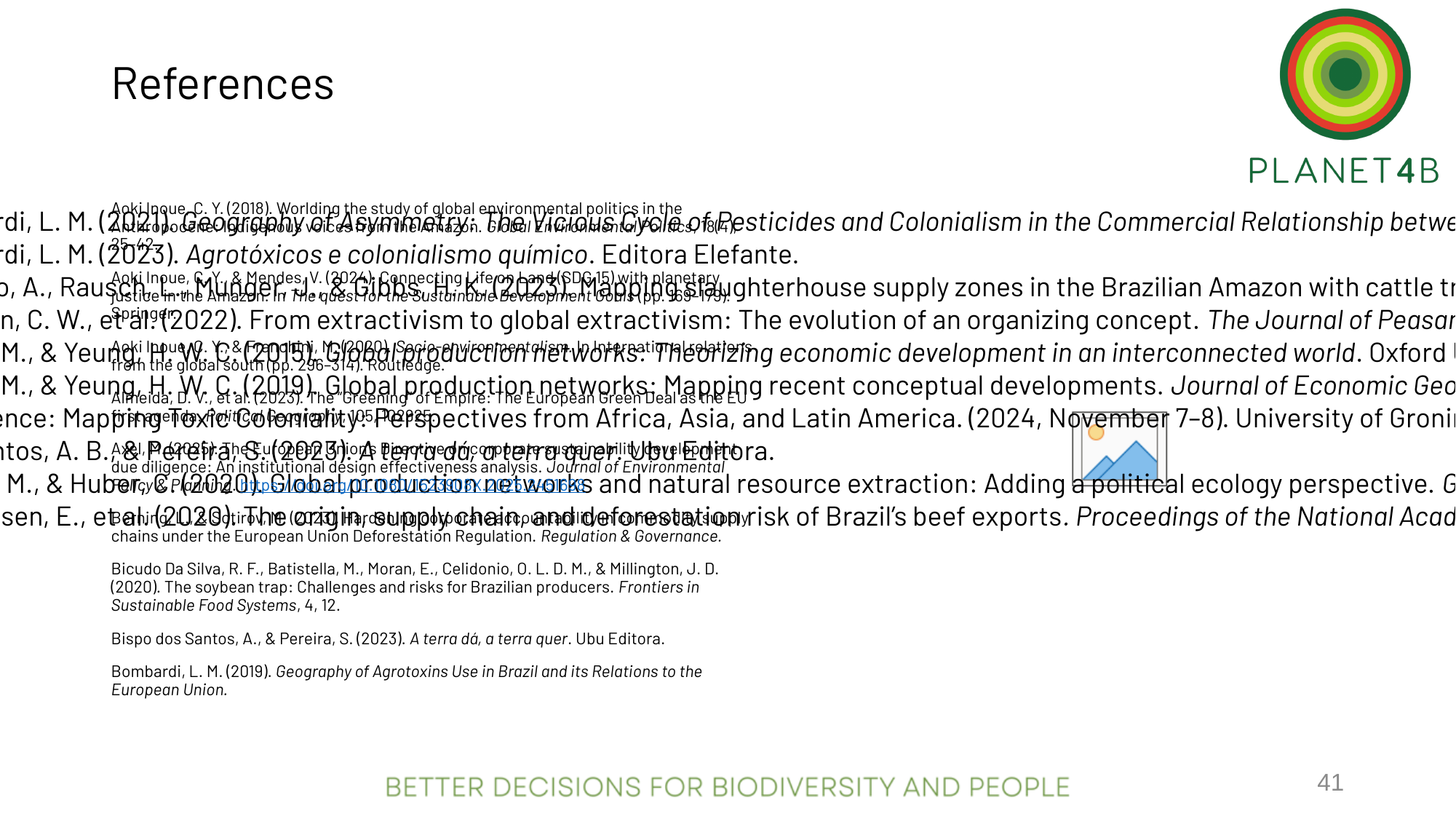

# References
Aoki Inoue, C. Y. (2018). Worlding the study of global environmental politics in the Anthropocene: Indigenous voices from the Amazon. Global Environmental Politics, 18(4), 25–42.
Aoki Inoue, C. Y., & Mendes, V. (2024). Connecting Life on Land (SDG 15) with planetary justice in the Amazon. In The quest for the Sustainable Development Goals (pp. 169–179). Springer.
Aoki Inoue, C. Y., & Franchini, M. (2020). Socio-environmentalism. In International relations from the global south (pp. 296–314). Routledge.
Almeida, D. V., et al. (2023). The “Greening” of Empire: The European Green Deal as the EU first agenda. Political Geography, 105, 102925.
Axel, M. (2025). The European Union’s Directive on corporate sustainability development due diligence: An institutional design effectiveness analysis. Journal of Environmental Policy & Planning. https://doi.org/10.1080/1523908X.2025.2451698
Berning, L., & Sotirov, M. (2023). Hardening corporate accountability in commodity supply chains under the European Union Deforestation Regulation. Regulation & Governance.
Bicudo Da Silva, R. F., Batistella, M., Moran, E., Celidonio, O. L. D. M., & Millington, J. D. (2020). The soybean trap: Challenges and risks for Brazilian producers. Frontiers in Sustainable Food Systems, 4, 12.
Bispo dos Santos, A., & Pereira, S. (2023). A terra dá, a terra quer. Ubu Editora.
Bombardi, L. M. (2019). Geography of Agrotoxins Use in Brazil and its Relations to the European Union.
Bombardi, L. M. (2021). Geography of Asymmetry: The Vicious Cycle of Pesticides and Colonialism in the Commercial Relationship between Mercosur and the European Union.
Bombardi, L. M. (2023). Agrotóxicos e colonialismo químico. Editora Elefante.
Brandao, A., Rausch, L., Munger, J., & Gibbs, H. K. (2023). Mapping slaughterhouse supply zones in the Brazilian Amazon with cattle transit records. Land, 12(9), 1782.
Chagnon, C. W., et al. (2022). From extractivism to global extractivism: The evolution of an organizing concept. The Journal of Peasant Studies, 49(4), 760–792. https://doi.org/10.1080/03066150.2022.2069015
Coe, N. M., & Yeung, H. W. C. (2015). Global production networks: Theorizing economic development in an interconnected world. Oxford University Press.
Coe, N. M., & Yeung, H. W. C. (2019). Global production networks: Mapping recent conceptual developments. Journal of Economic Geography, 19(4), 775–801.
Conference: Mapping Toxic Coloniality: Perspectives from Africa, Asia, and Latin America. (2024, November 7–8). University of Groningen, The Netherlands.
Dos Santos, A. B., & Pereira, S. (2023). A terra dá, a terra quer. Ubu Editora.
Dorn, F. M., & Huber, C. (2020). Global production networks and natural resource extraction: Adding a political ecology perspective. Geographica Helvetica, 75(2), 183–193.
Ermgassen, E., et al. (2020). The origin, supply chain, and deforestation risk of Brazil’s beef exports. Proceedings of the National Academy of Sciences, 117(50), 31770–31779.

41